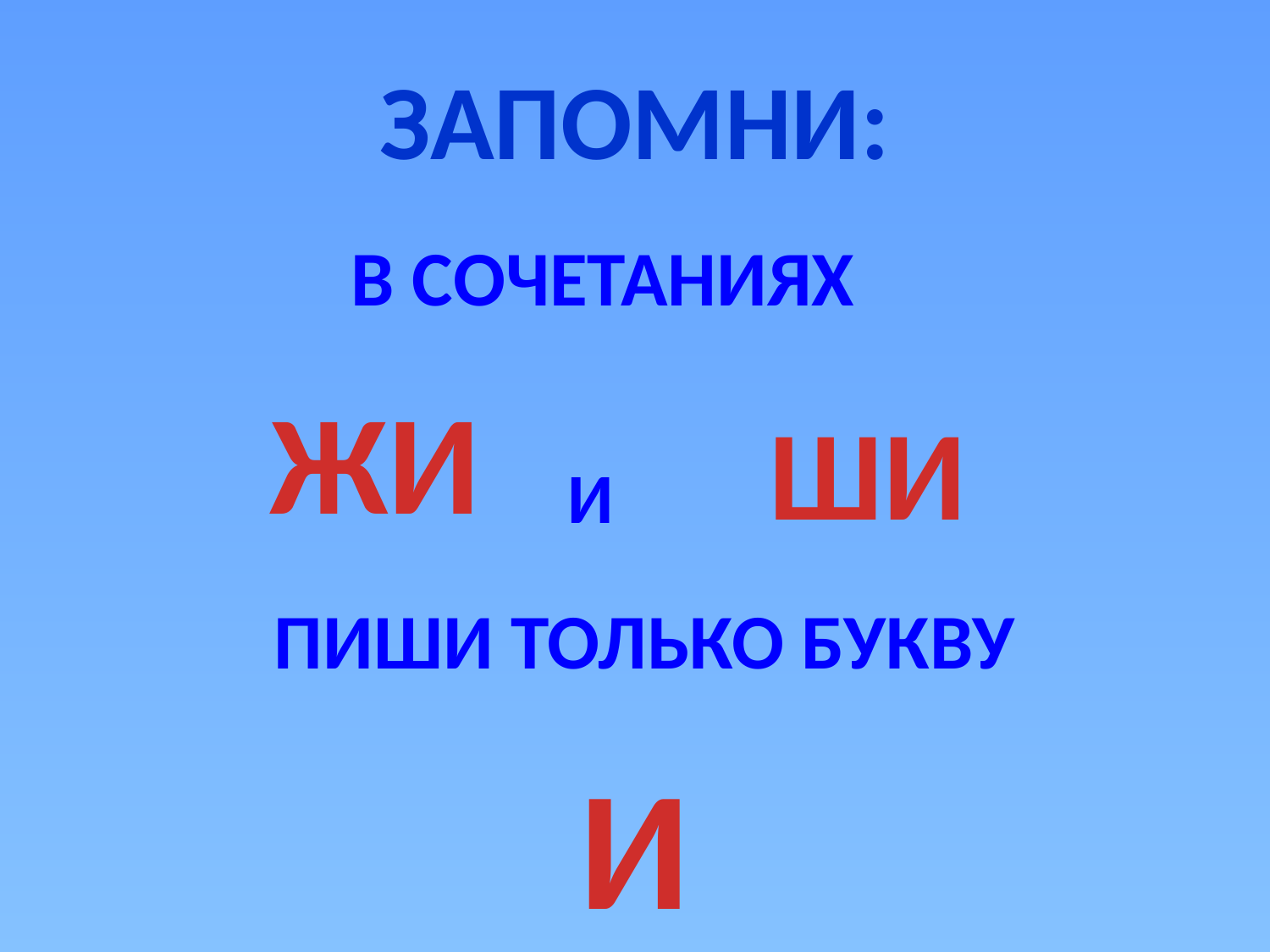

# ЗАПОМНИ:
В СОЧЕТАНИЯХ
ЖИ
ШИ
И
ПИШИ ТОЛЬКО БУКВУ
И